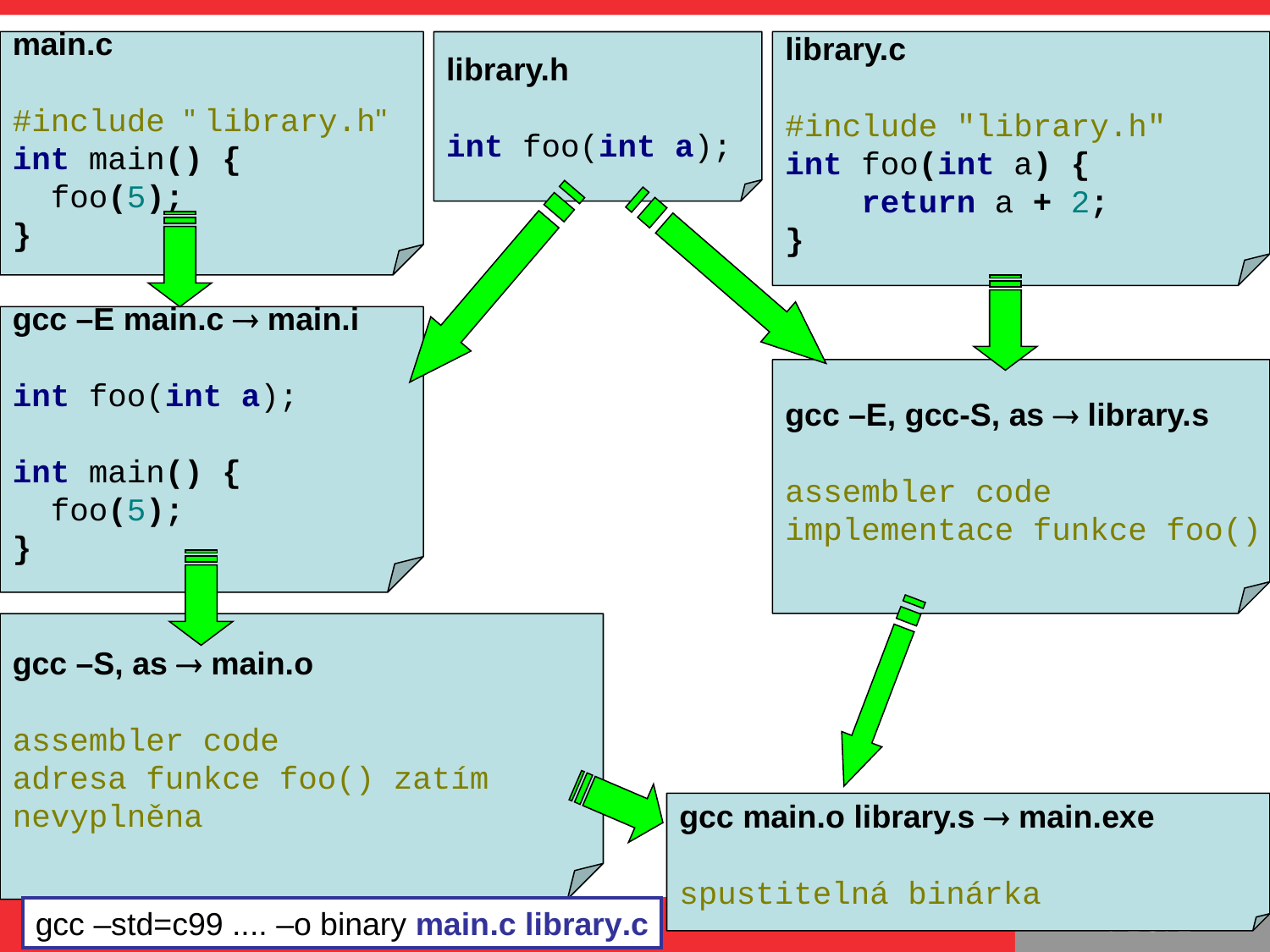

main.c

#include " library.h"
int main() {
  foo(5);
}
library.h

int foo(int a);
library.c

#include "library.h"
int foo(int a) {
    return a + 2;
}
#

gcc –E main.c → main.i

int foo(int a);

int main() {
  foo(5);
}
gcc –E, gcc-S, as → library.s

assembler code
implementace funkce foo()

gcc –S, as → main.o

assembler code
adresa funkce foo() zatím
nevyplněna

gcc main.o library.s → main.exe

spustitelná binárka
gcc –std=c99 .... –o binary main.c library.c
Úvod do C, 6.3.2017